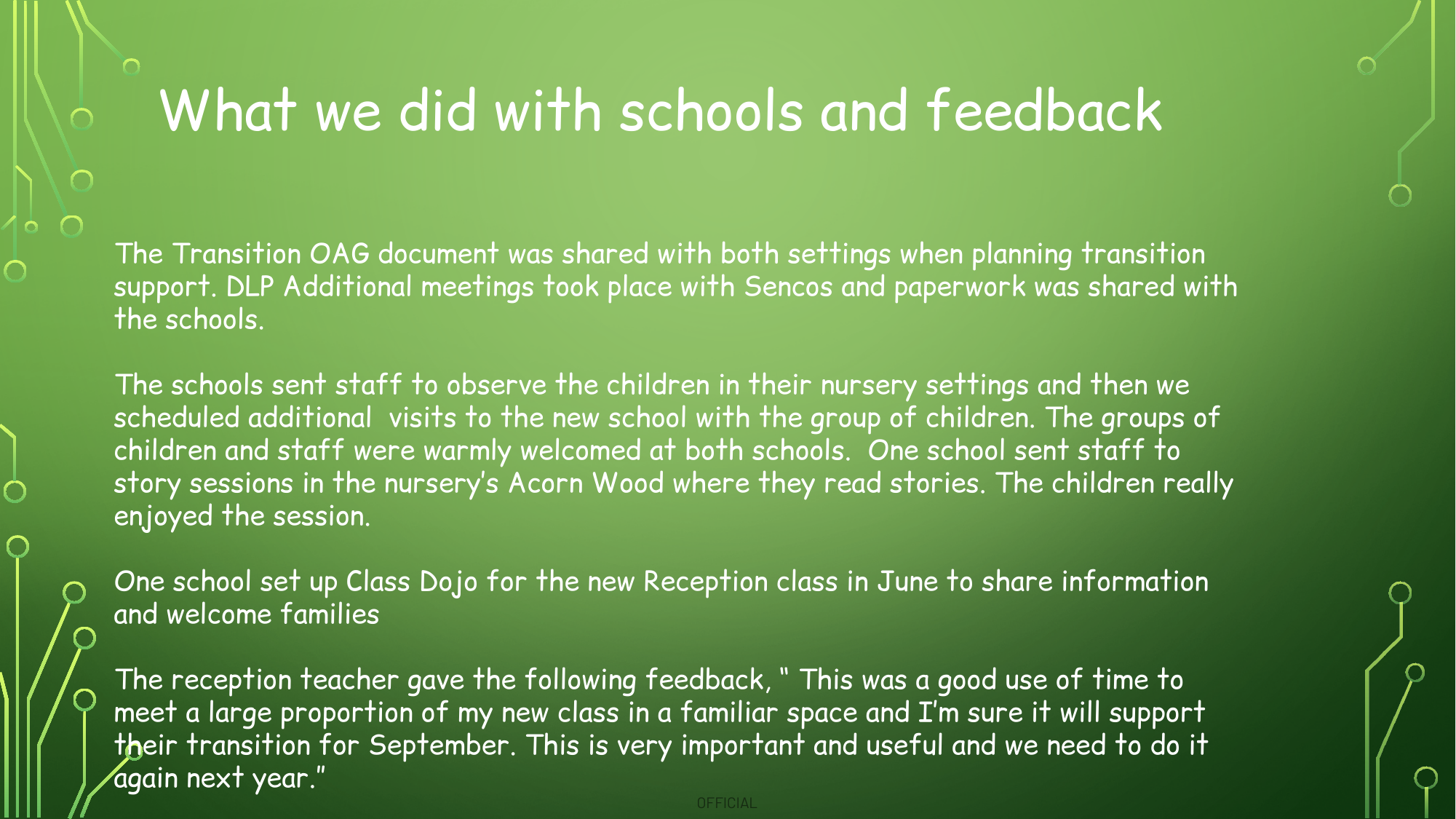

# What we did with schools and feedback
The Transition OAG document was shared with both settings when planning transition support. DLP Additional meetings took place with Sencos and paperwork was shared with the schools.

The schools sent staff to observe the children in their nursery settings and then we scheduled additional  visits to the new school with the group of children. The groups of children and staff were warmly welcomed at both schools.  One school sent staff to story sessions in the nursery’s Acorn Wood where they read stories. The children really enjoyed the session.

One school set up Class Dojo for the new Reception class in June to share information and welcome families

The reception teacher gave the following feedback, “ This was a good use of time to meet a large proportion of my new class in a familiar space and I’m sure it will support their transition for September. This is very important and useful and we need to do it again next year.”